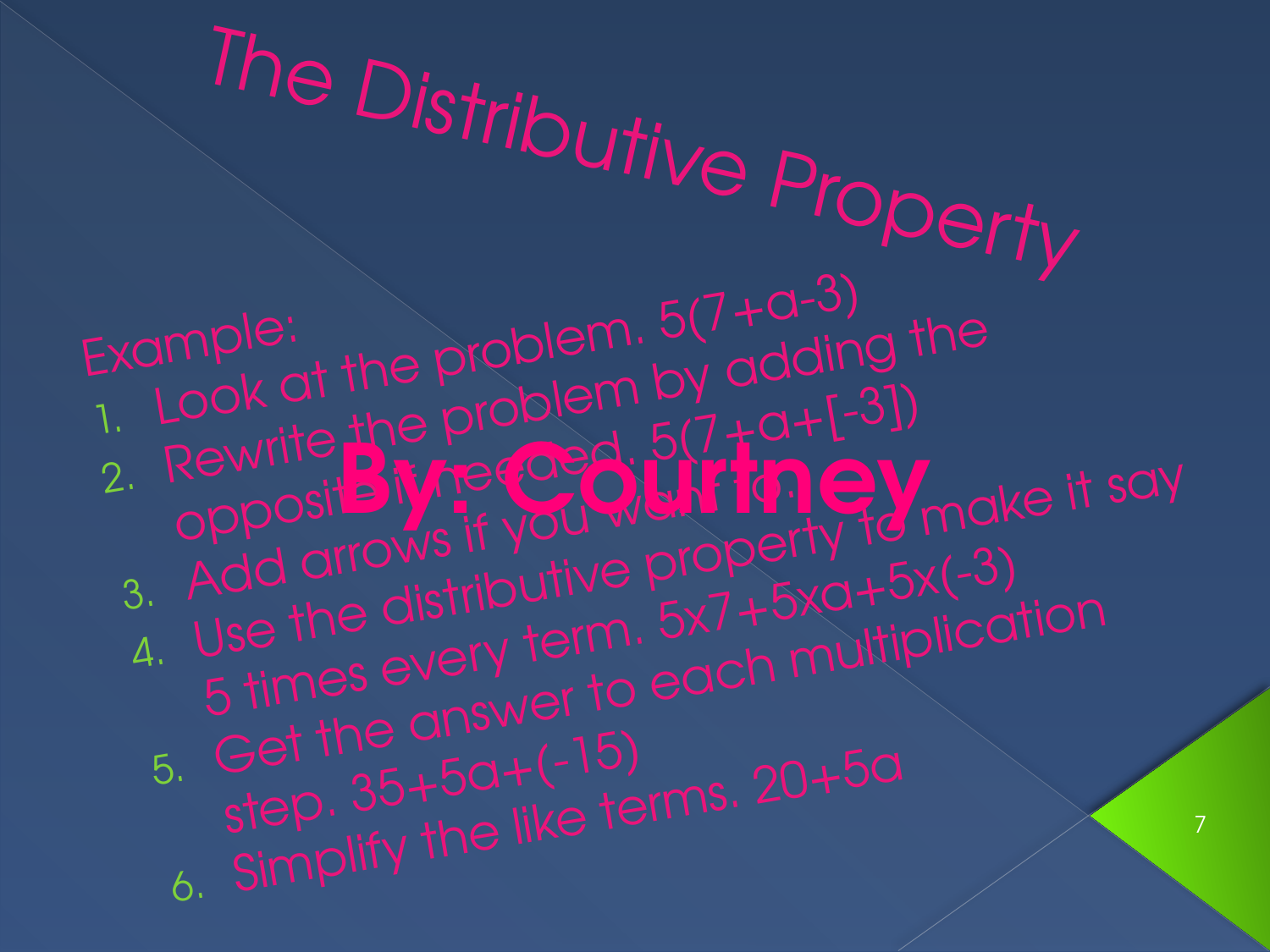

# The Distributive Property
The End
Example:
Look at the problem. 5(7+a-3)
Rewrite the problem by adding the opposite if needed. 5(7+a+[-3])
Add arrows if you want to.
Use the distributive property to make it say 5 times every term. 5x7+5xa+5x(-3)
Get the answer to each multiplication step. 35+5a+(-15)
Simplify the like terms. 20+5a
Rules:
DO add the opposite
DON’T add unlike terms
By: Courtney
7